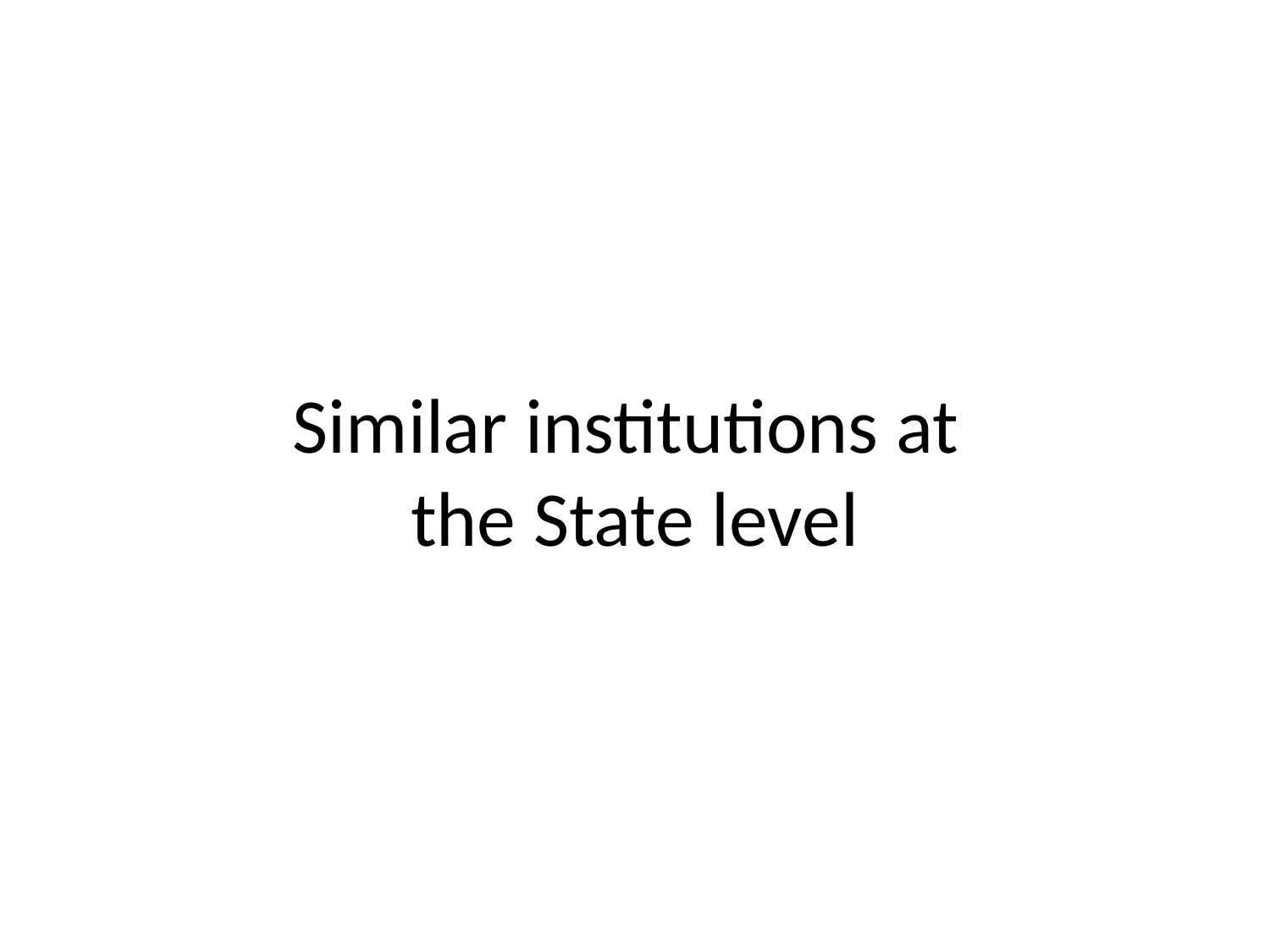

# Similar institutions at the State level